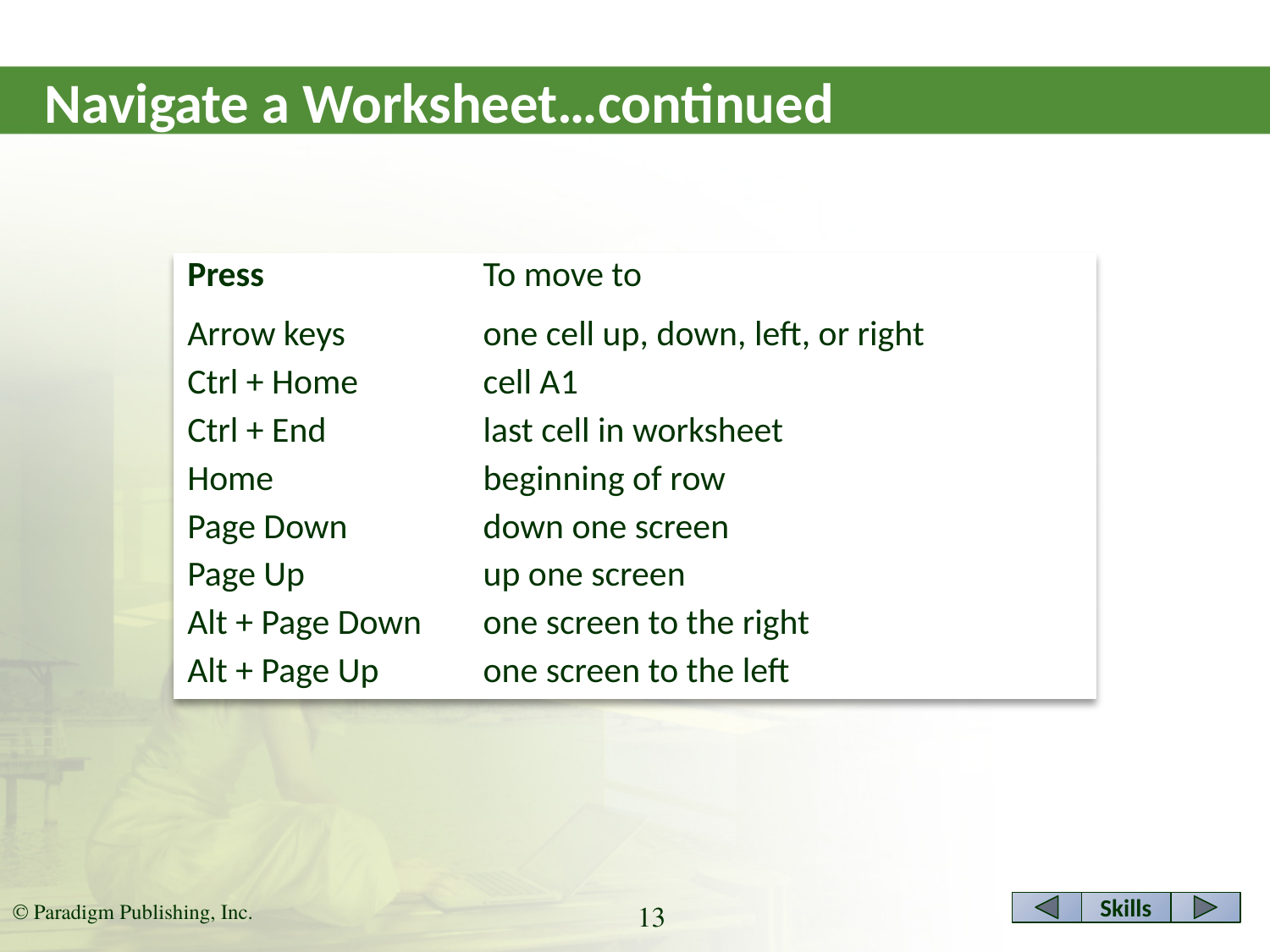

# Navigate a Worksheet…continued
| Press | To move to |
| --- | --- |
| Arrow keys | one cell up, down, left, or right |
| Ctrl + Home | cell A1 |
| Ctrl + End | last cell in worksheet |
| Home | beginning of row |
| Page Down | down one screen |
| Page Up | up one screen |
| Alt + Page Down | one screen to the right |
| Alt + Page Up | one screen to the left |